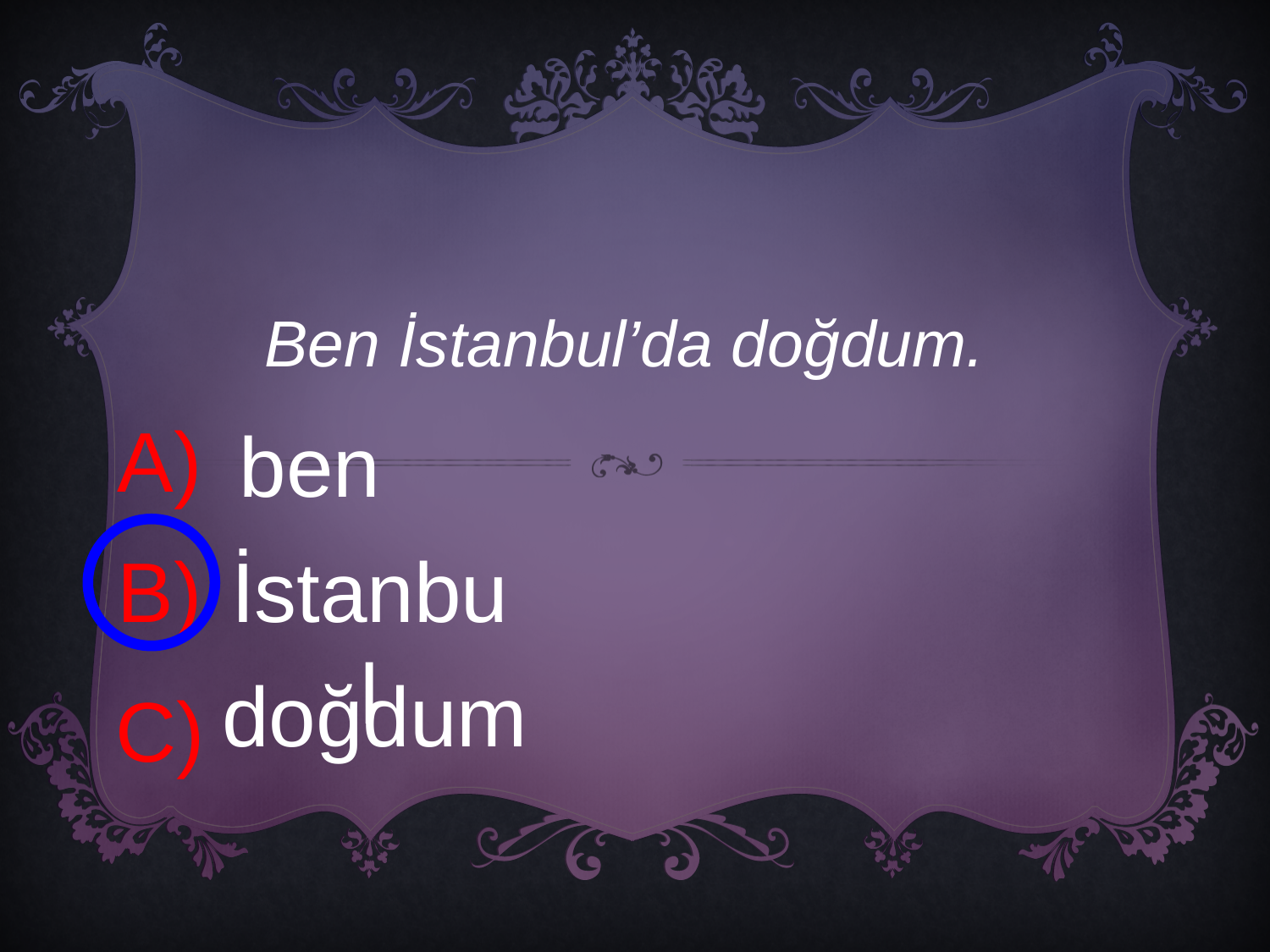

Ben İstanbul’da doğdum.
A)
ben

B)
İstanbul
doğdum
C)